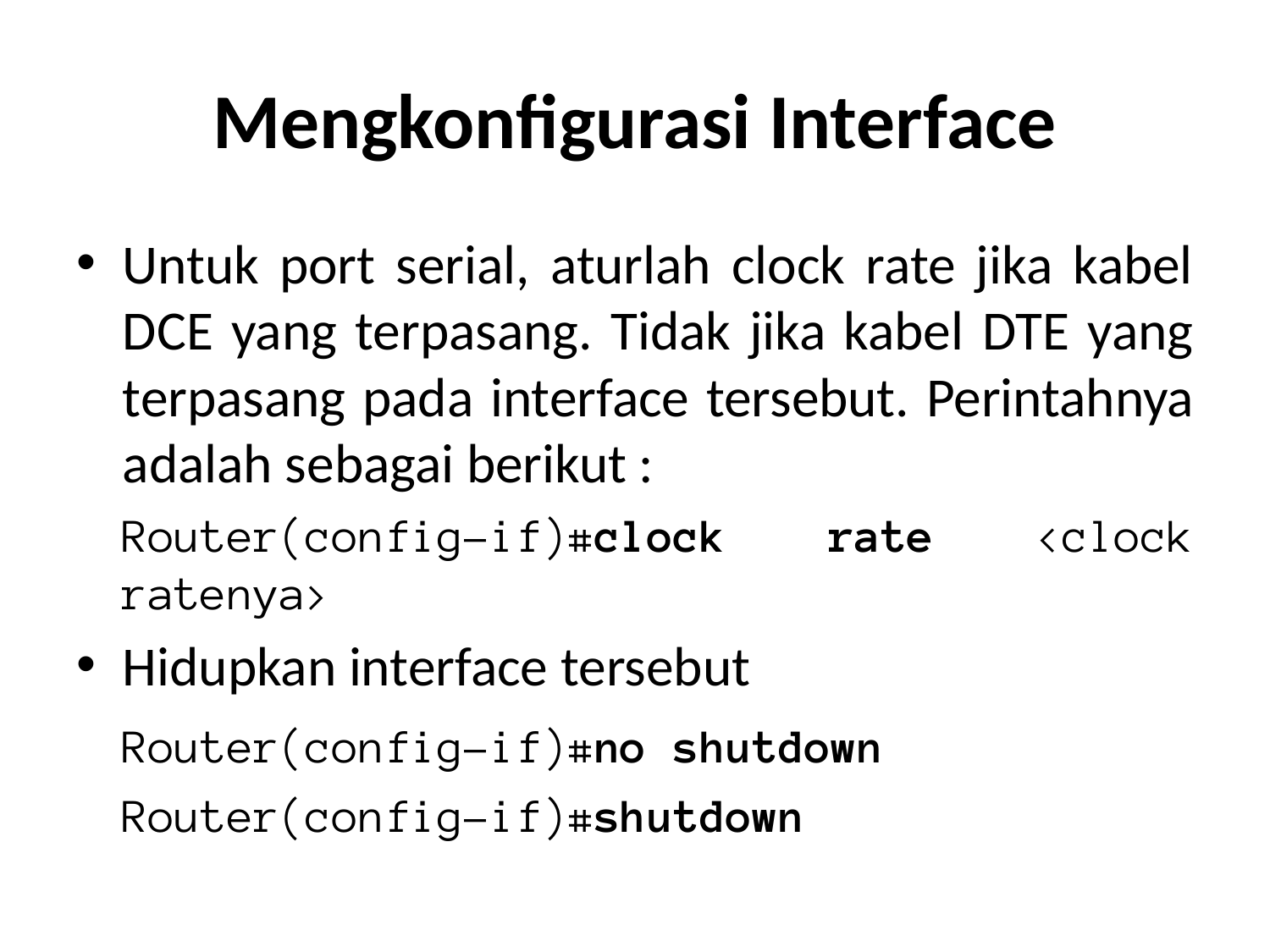

# Mengkonfigurasi Interface
Untuk port serial, aturlah clock rate jika kabel DCE yang terpasang. Tidak jika kabel DTE yang terpasang pada interface tersebut. Perintahnya adalah sebagai berikut :
	Router(config-if)#clock rate <clock ratenya>
Hidupkan interface tersebut
	Router(config-if)#no shutdown
	Router(config-if)#shutdown